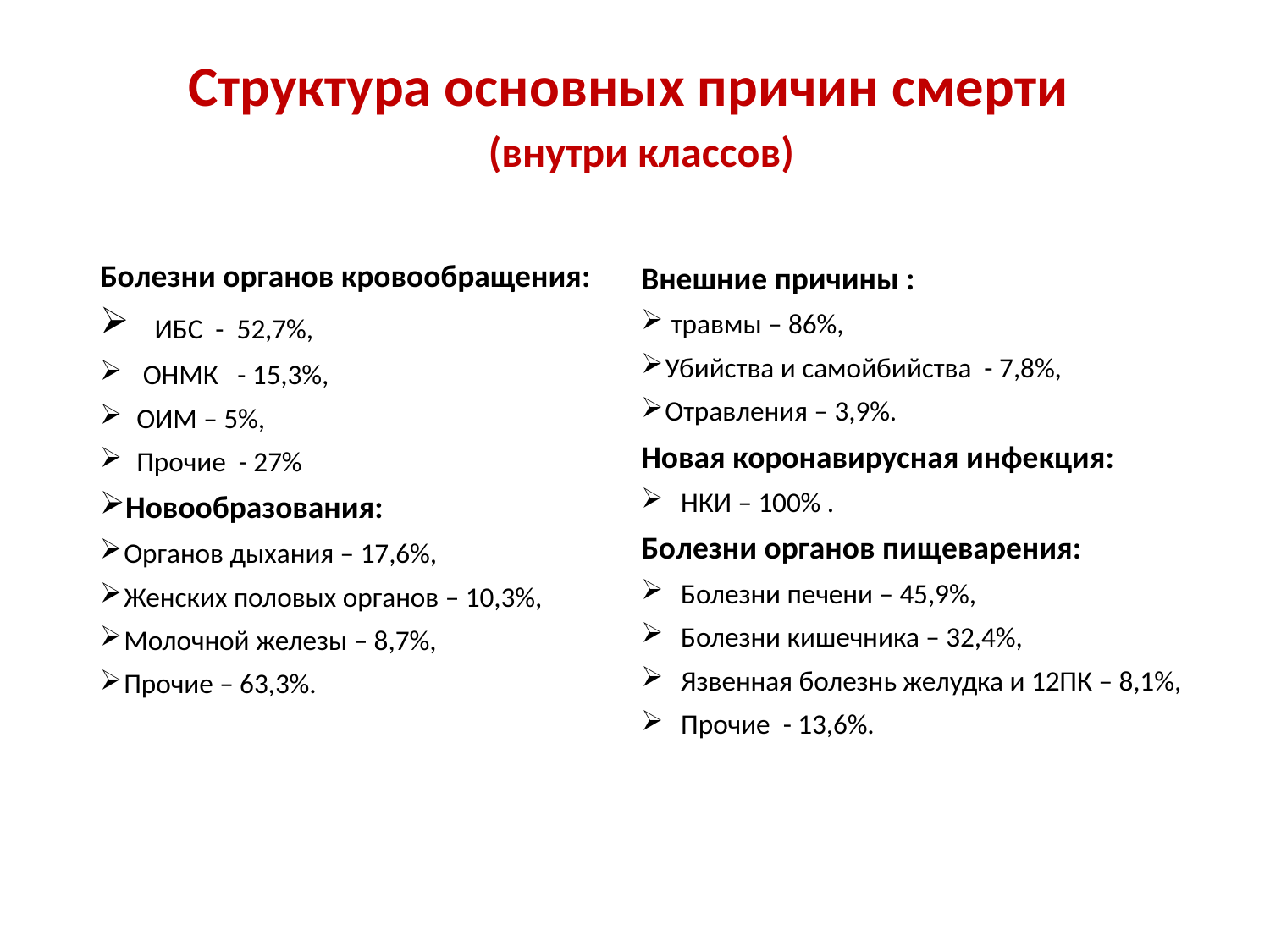

# Структура основных причин смерти (внутри классов)
Болезни органов кровообращения:
   ИБС  -  52,7%,
   ОНМК   - 15,3%,
  ОИМ – 5%,
  Прочие  - 27%
Новообразования:
Органов дыхания – 17,6%,
Женских половых органов – 10,3%,
Молочной железы – 8,7%,
Прочие – 63,3%.
Внешние причины :
 травмы – 86%,
Убийства и самойбийства  - 7,8%,
Отравления – 3,9%.
Новая коронавирусная инфекция:
НКИ – 100% .
Болезни органов пищеварения:
Болезни печени – 45,9%,
Болезни кишечника – 32,4%,
Язвенная болезнь желудка и 12ПК – 8,1%,
Прочие  - 13,6%.